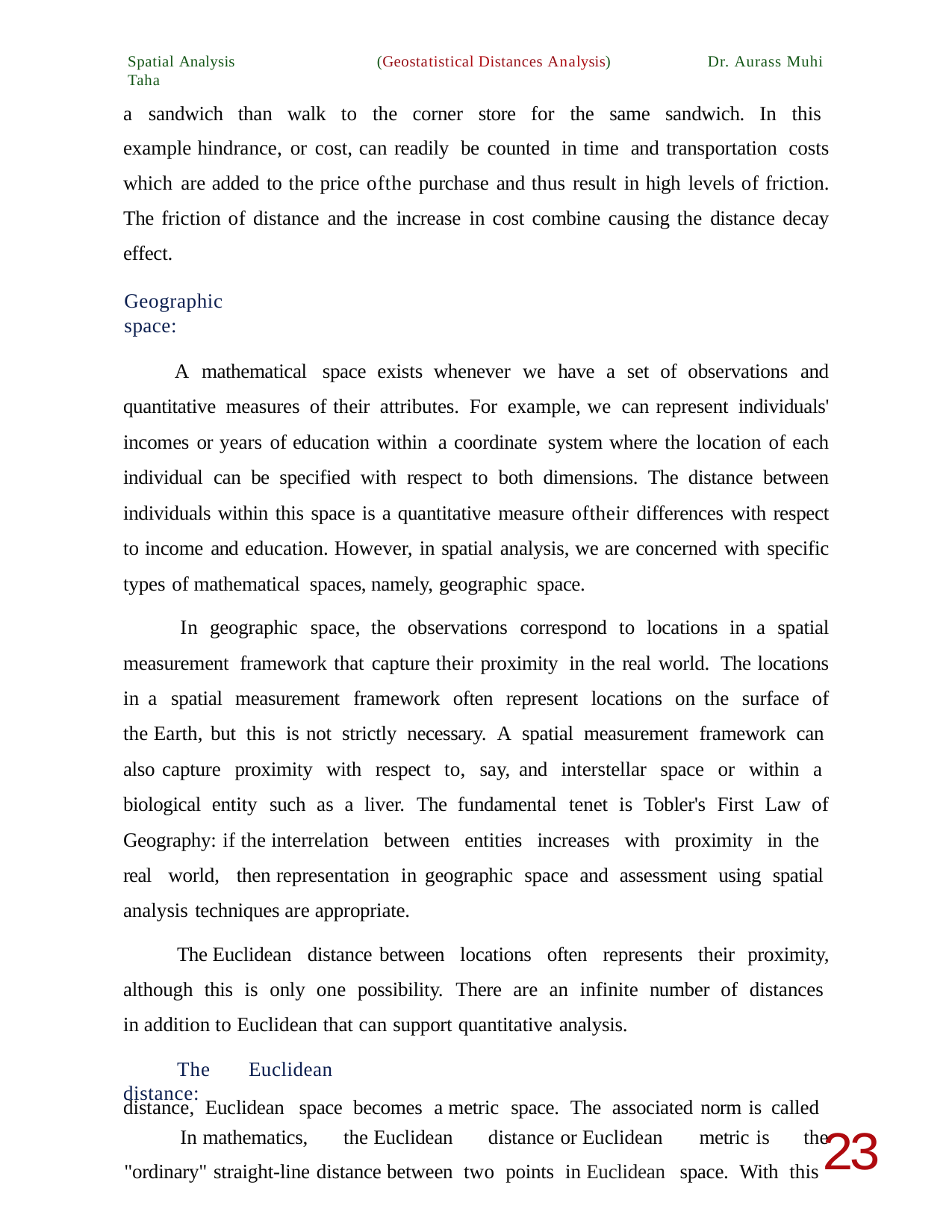

Spatial Analysis                               (Geostatistical Distances Analysis)                   Dr. Aurass Muhi Taha
a  sandwich  than  walk  to  the  corner  store  for  the  same  sandwich.  In  this  example hindrance, or cost, can readily  be counted  in time  and transportation  costs which are added to the price ofthe purchase and thus result in high levels of friction. The friction of distance and the increase in cost combine causing the distance decay effect.

Geographic  space:

A  mathematical   space  exists  whenever  we  have  a  set  of  observations  and quantitative  measures  of their  attributes.  For  example, we  can represent  individuals' incomes or years of education within  a coordinate  system where the location of each individual  can  be  specified  with  respect  to  both  dimensions.  The  distance  between individuals within this space is a quantitative measure oftheir differences with respect to income and education. However, in spatial analysis, we are concerned with specific types of mathematical  spaces, namely, geographic  space.

In  geographic  space,  the  observations  correspond  to  locations  in  a  spatial measurement  framework that capture their proximity  in the real world.  The locations in a  spatial  measurement  framework  often  represent  locations  on the  surface  of the Earth, but  this  is not  strictly  necessary.  A  spatial  measurement  framework  can  also capture  proximity  with  respect  to,  say, and  interstellar  space  or  within  a  biological entity such as a liver. The fundamental tenet is Tobler's First Law of Geography: if the interrelation   between   entities   increases   with   proximity   in  the   real   world,   then representation  in geographic  space  and  assessment  using  spatial  analysis techniques are appropriate.

The Euclidean   distance between   locations   often   represents   their  proximity, although  this  is  only  one  possibility.  There  are  an  infinite  number  of  distances  in addition to Euclidean that can support quantitative analysis.

The Euclidean distance:

In mathematics,       the Euclidean       distance or Euclidean       metric is      the "ordinary" straight-line distance between  two  points  in Euclidean   space.  With  this
distance,  Euclidean   space  becomes  a metric  space.  The  associated norm is  called
23